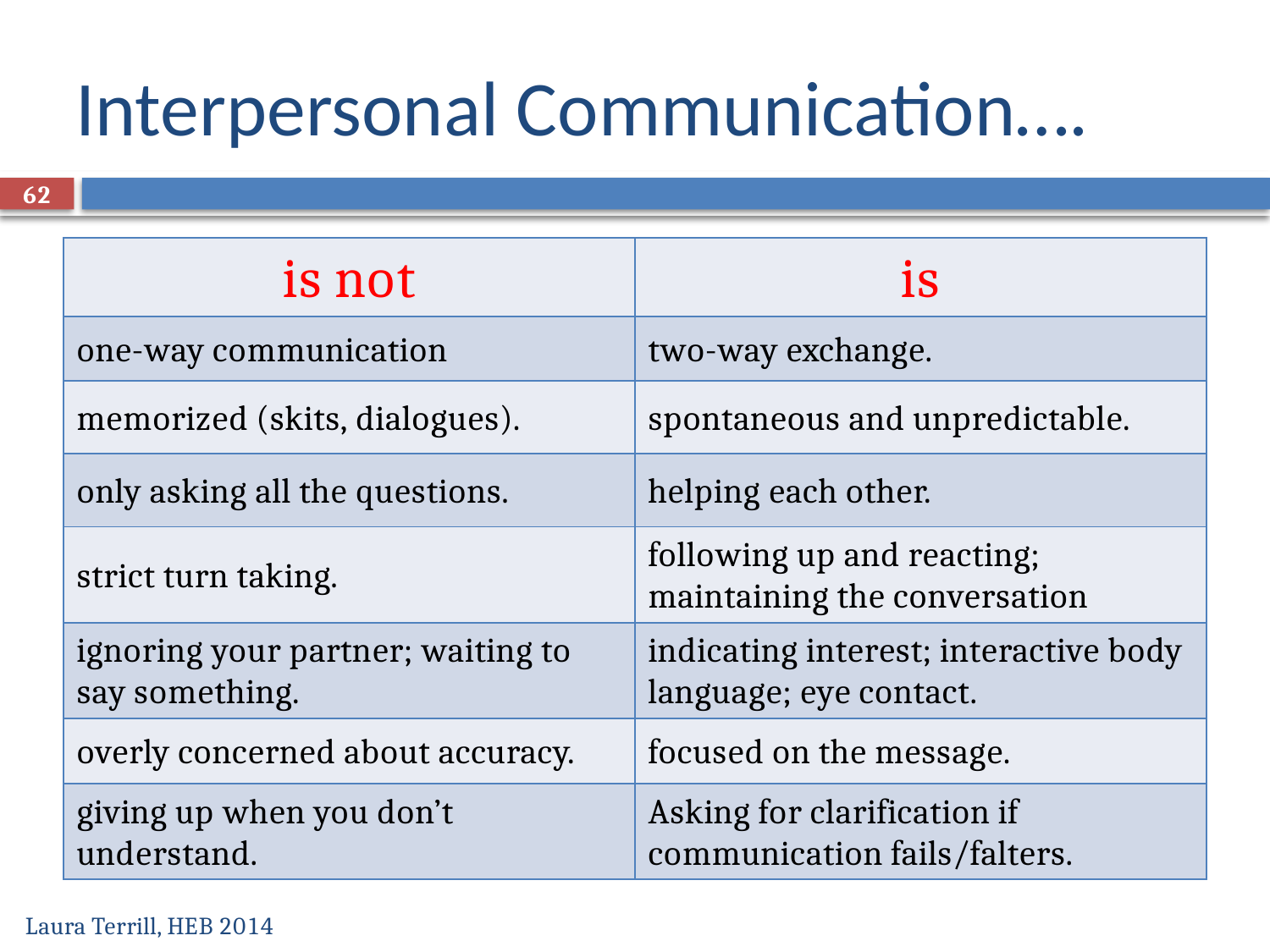

# Interpersonal Communication….
62
| is not | is |
| --- | --- |
| one-way communication | two-way exchange. |
| memorized (skits, dialogues). | spontaneous and unpredictable. |
| only asking all the questions. | helping each other. |
| strict turn taking. | following up and reacting; maintaining the conversation |
| ignoring your partner; waiting to say something. | indicating interest; interactive body language; eye contact. |
| overly concerned about accuracy. | focused on the message. |
| giving up when you don’t understand. | Asking for clarification if communication fails/falters. |
Laura Terrill, HEB 2014